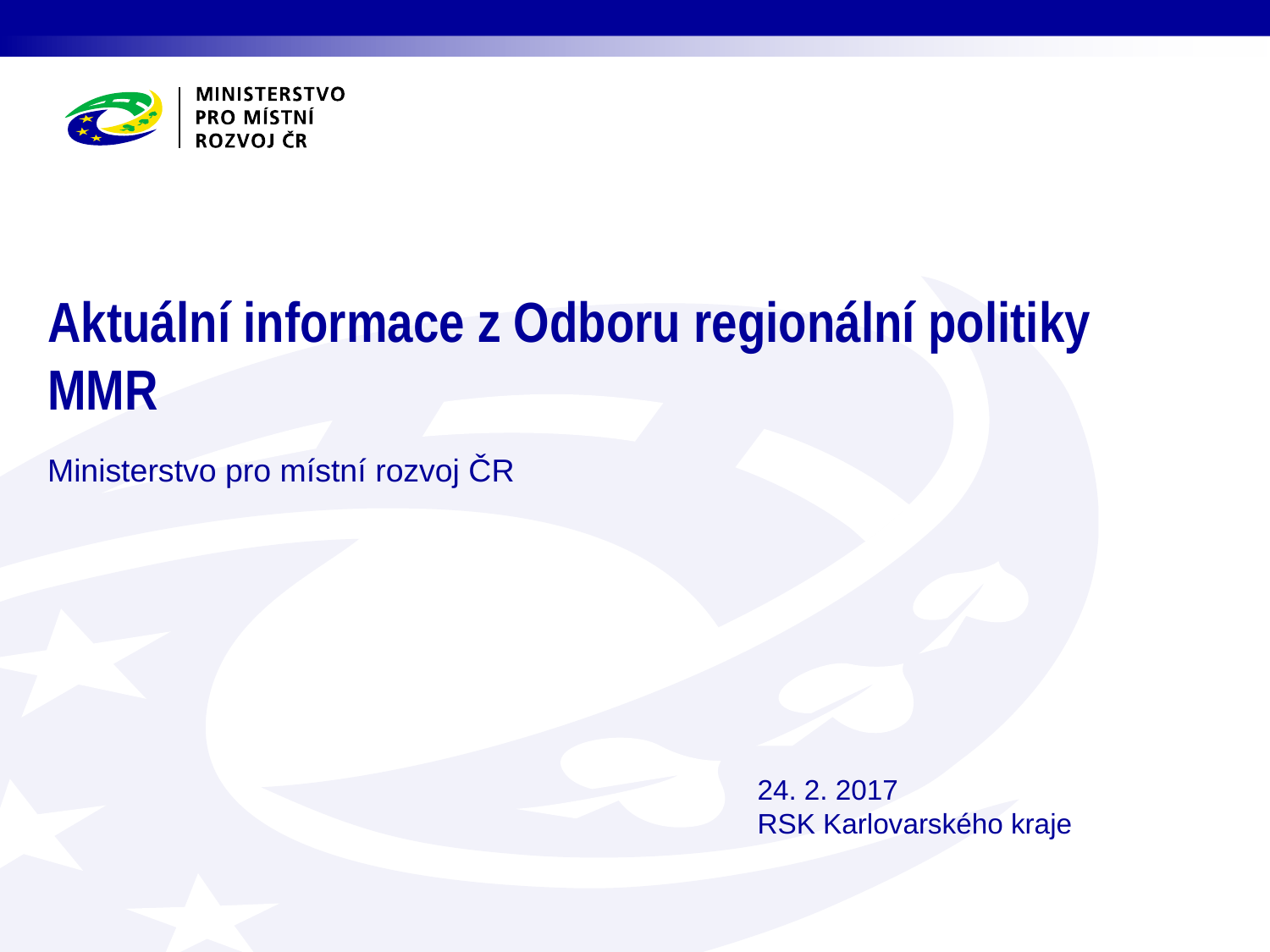

Aktuální informace z Odboru regionální politiky MMR

Ministerstvo pro místní rozvoj ČR

24. 2. 2017
RSK Karlovarského kraje